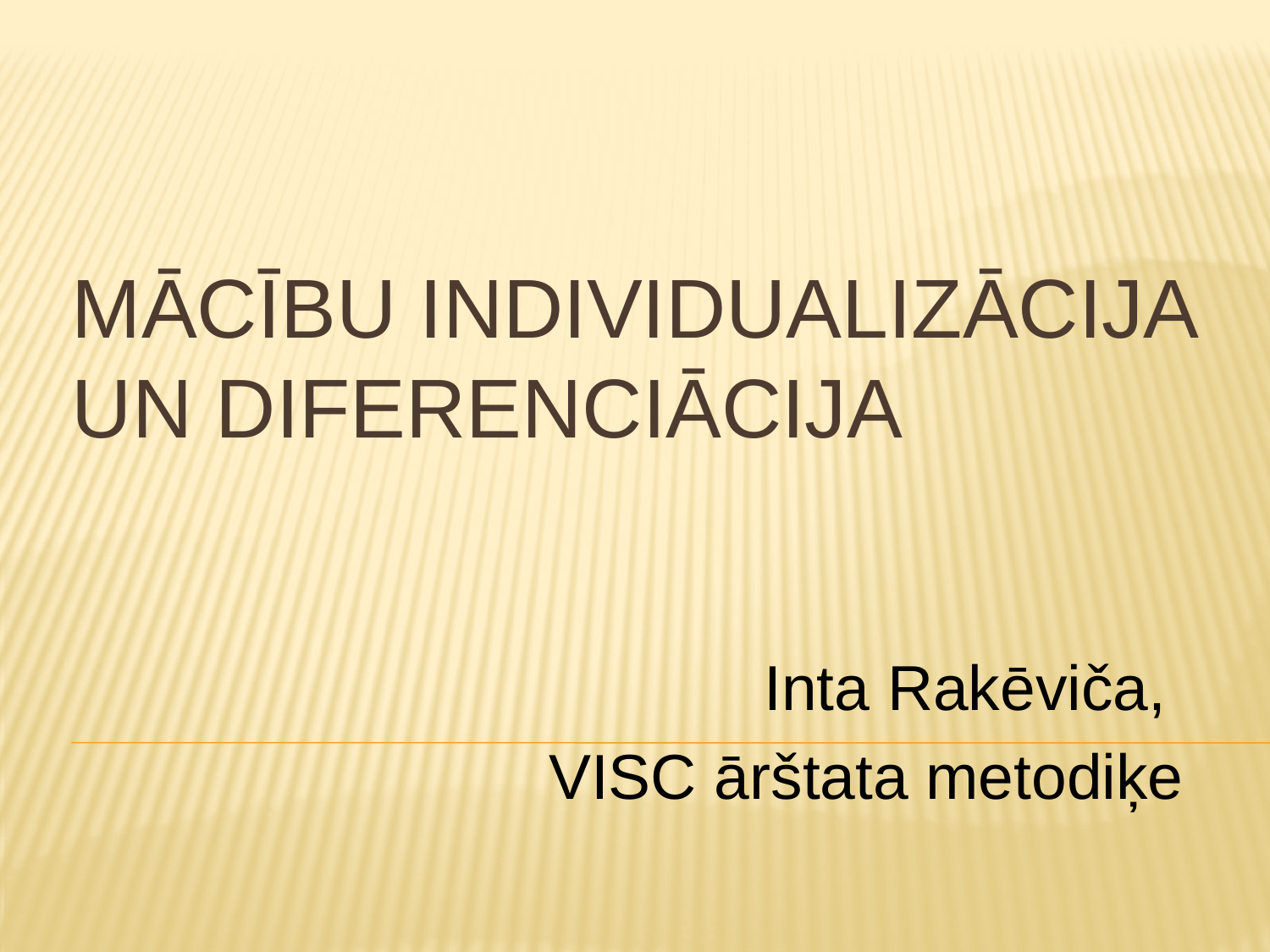

# Mācību individualizācija un diferenciācija
Inta Rakēviča,
VISC ārštata metodiķe